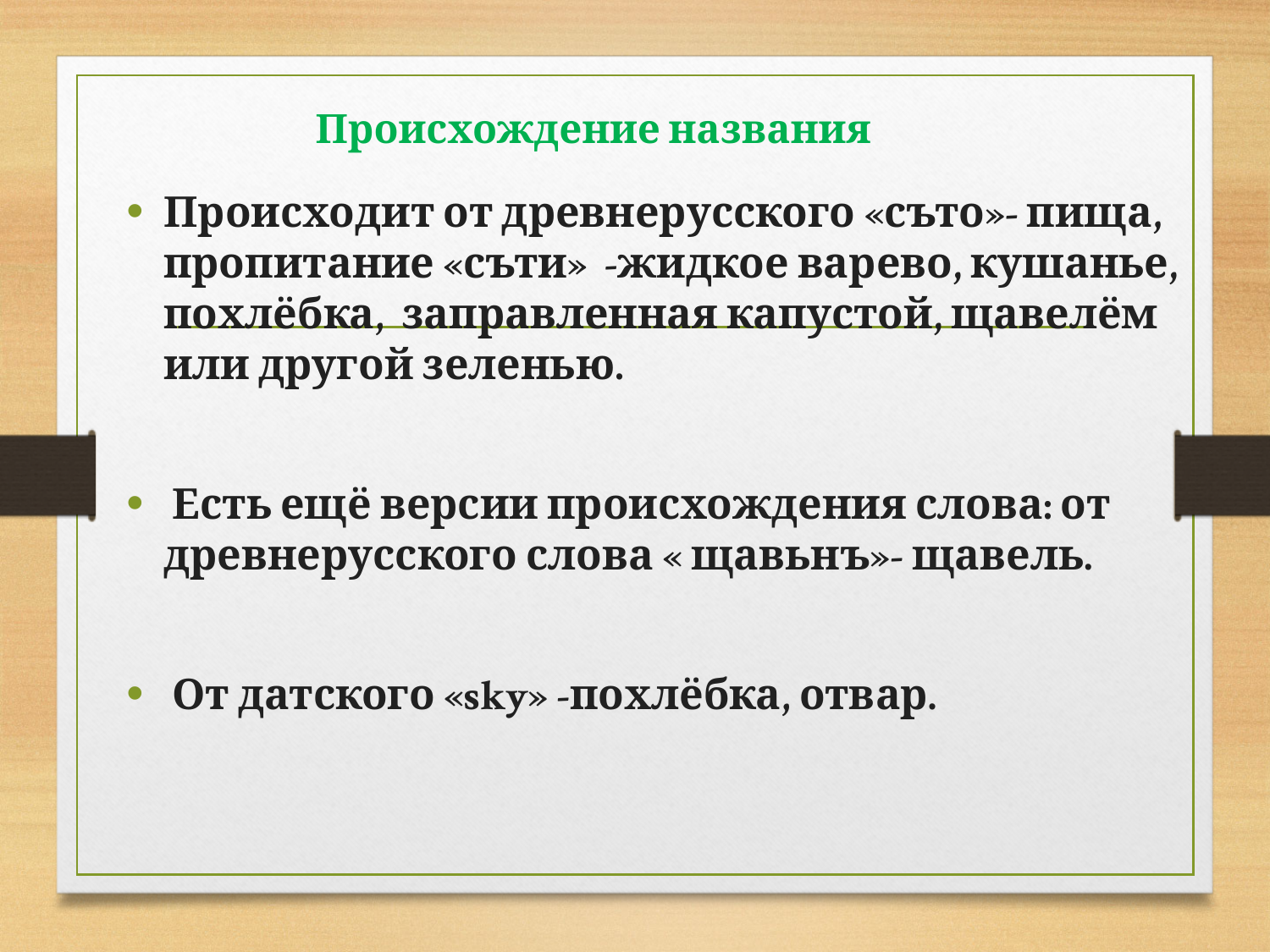

# Происхождение названия
Происходит от древнерусского «съто»- пища, пропитание «съти»  -жидкое варево, кушанье, похлёбка,  заправленная капустой, щавелём или другой зеленью.

 Есть ещё версии происхождения слова: от древнерусского слова « щавьнъ»- щавель.

 От датского «sky» -похлёбка, отвар.